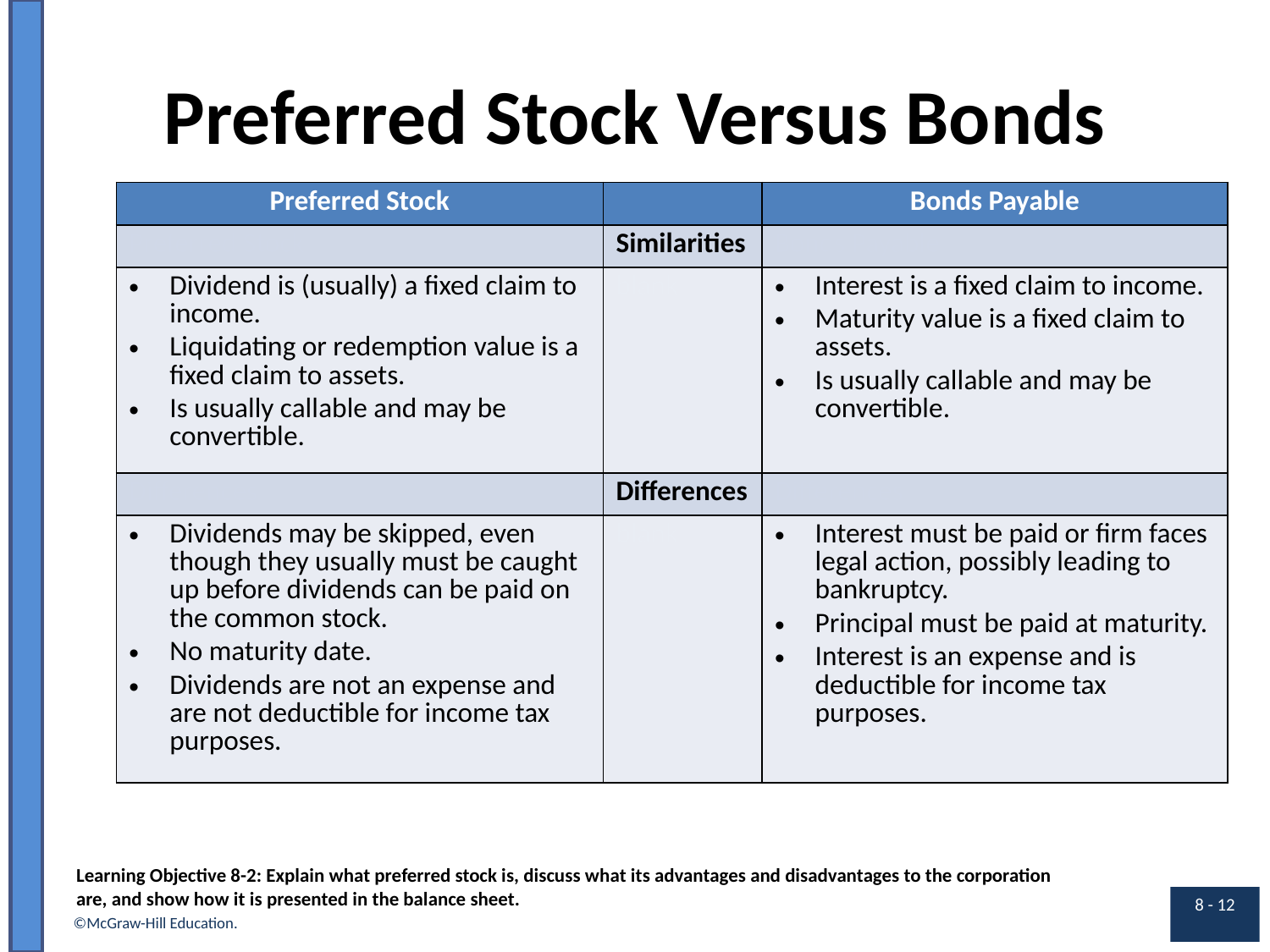

# Preferred Stock Versus Bonds
| Preferred Stock |  | Bonds Payable |
| --- | --- | --- |
| Preferred Stock | Similarities | Bonds Payable |
| Dividend is (usually) a fixed claim to income. Liquidating or redemption value is a fixed claim to assets. Is usually callable and may be convertible. | blank | Interest is a fixed claim to income. Maturity value is a fixed claim to assets. Is usually callable and may be convertible. |
| Differences | Differences | Differences |
| Dividends may be skipped, even though they usually must be caught up before dividends can be paid on the common stock. No maturity date. Dividends are not an expense and are not deductible for income tax purposes. | blank | Interest must be paid or firm faces legal action, possibly leading to bankruptcy. Principal must be paid at maturity. Interest is an expense and is deductible for income tax purposes. |
Learning Objective 8-2: Explain what preferred stock is, discuss what its advantages and disadvantages to the corporation are, and show how it is presented in the balance sheet.